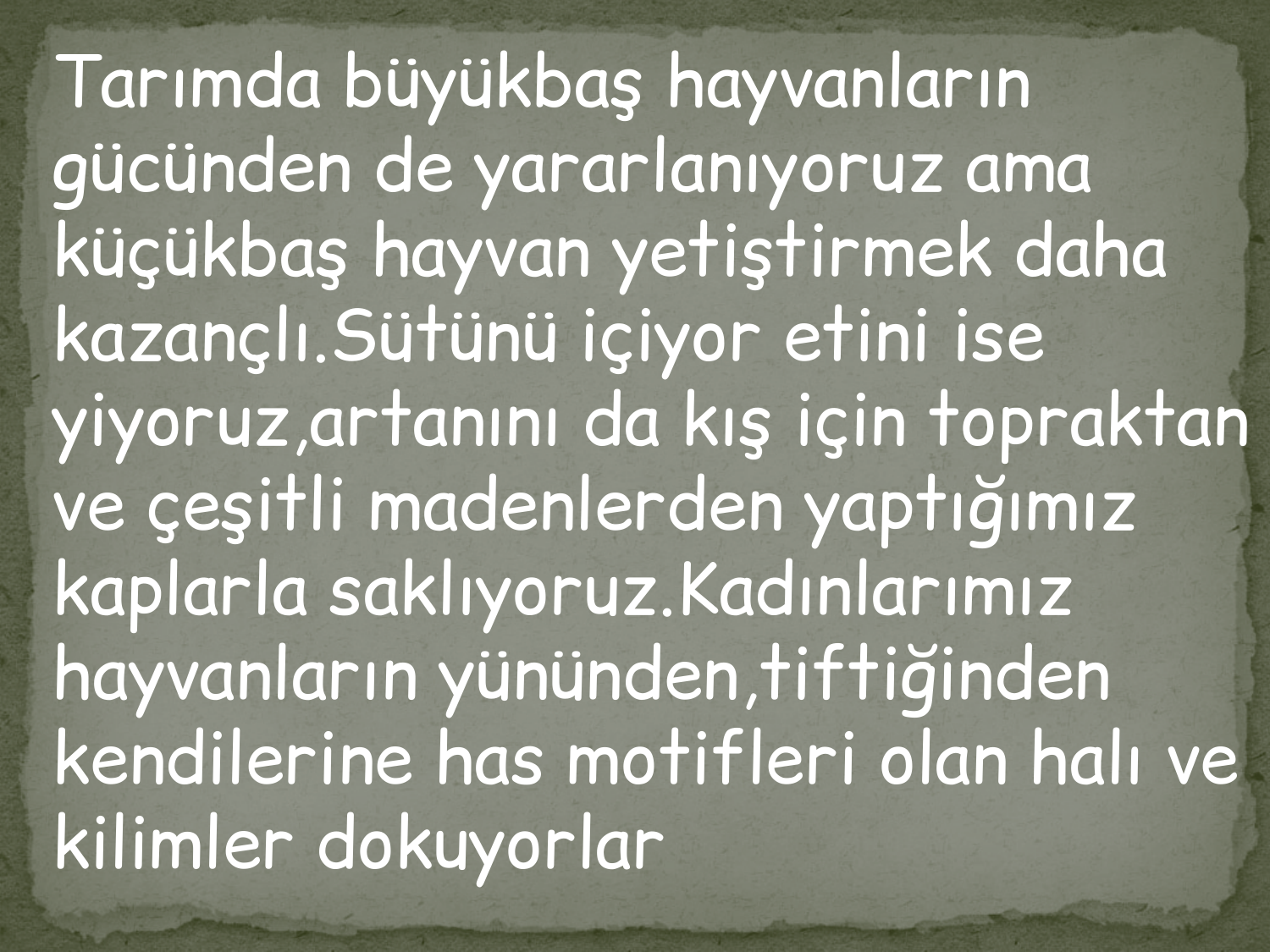

Tarımda büyükbaş hayvanların gücünden de yararlanıyoruz ama küçükbaş hayvan yetiştirmek daha kazançlı.Sütünü içiyor etini ise yiyoruz,artanını da kış için topraktan ve çeşitli madenlerden yaptığımız kaplarla saklıyoruz.Kadınlarımız hayvanların yününden,tiftiğinden kendilerine has motifleri olan halı ve kilimler dokuyorlar